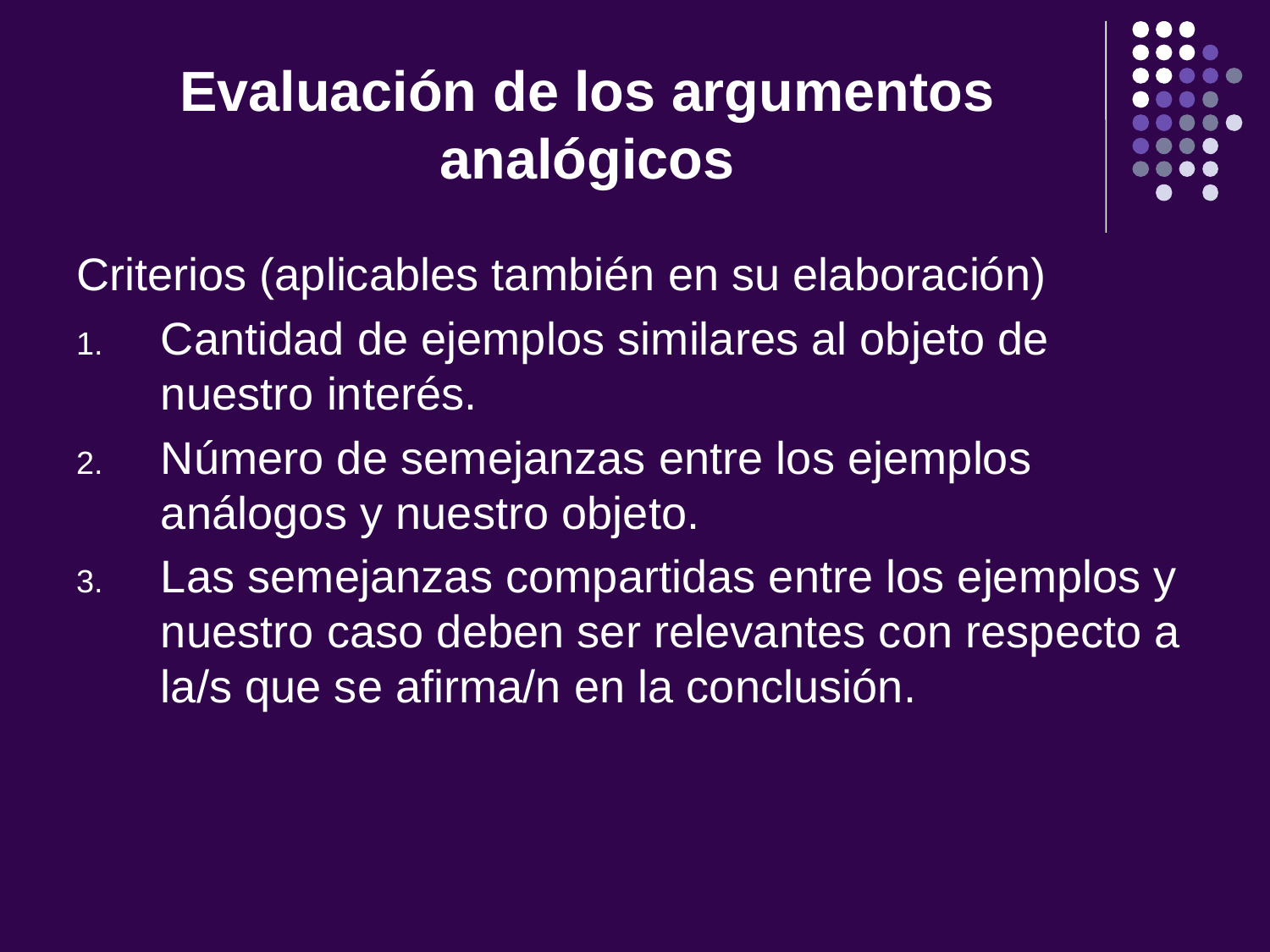

# Evaluación de los argumentos analógicos
Criterios (aplicables también en su elaboración)
Cantidad de ejemplos similares al objeto de nuestro interés.
Número de semejanzas entre los ejemplos análogos y nuestro objeto.
Las semejanzas compartidas entre los ejemplos y nuestro caso deben ser relevantes con respecto a la/s que se afirma/n en la conclusión.